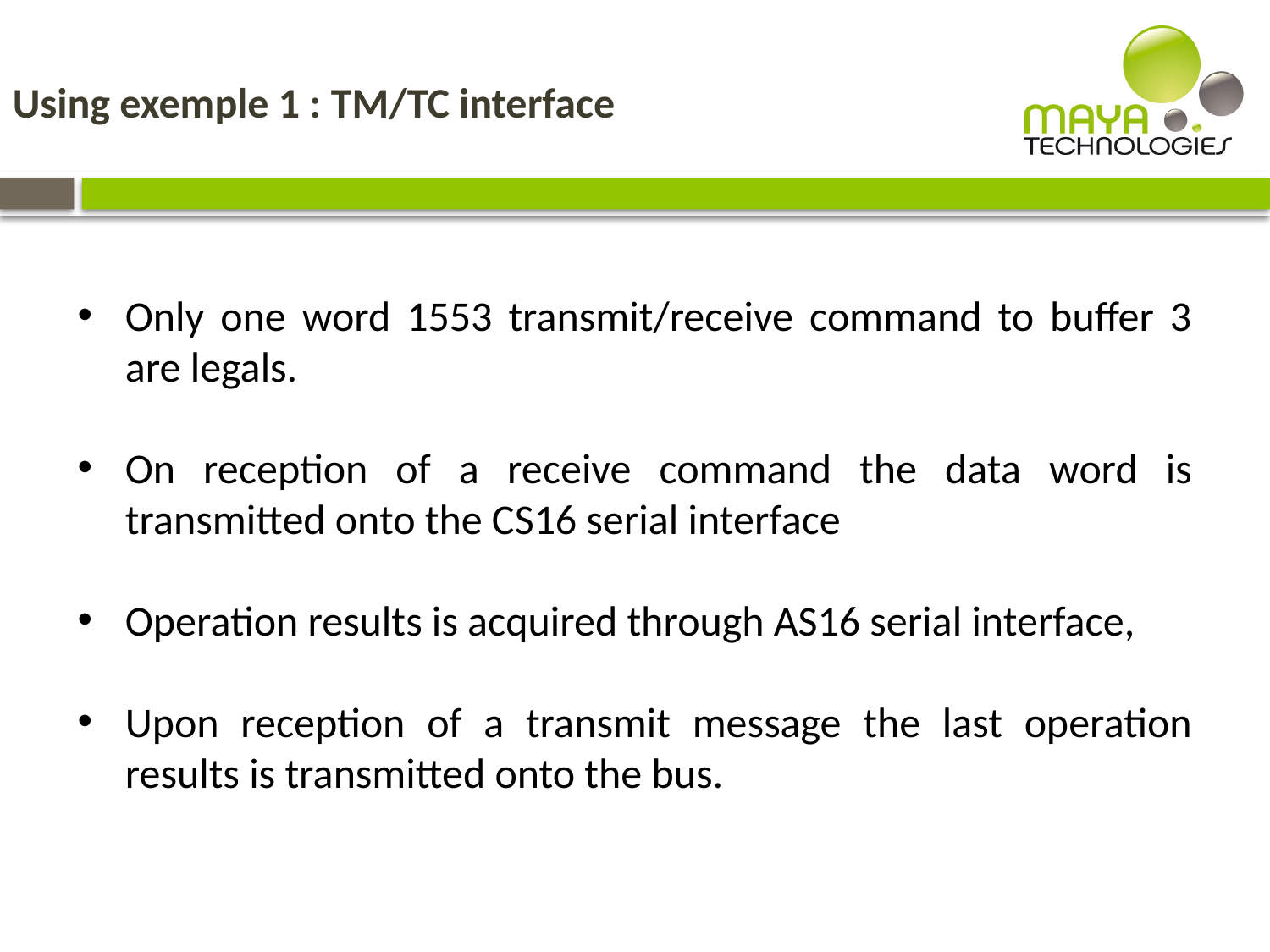

# Using exemple 1 : TM/TC interface
11
Only one word 1553 transmit/receive command to buffer 3 are legals.

On reception of a receive command the data word is transmitted onto the CS16 serial interface

Operation results is acquired through AS16 serial interface,

Upon reception of a transmit message the last operation results is transmitted onto the bus.